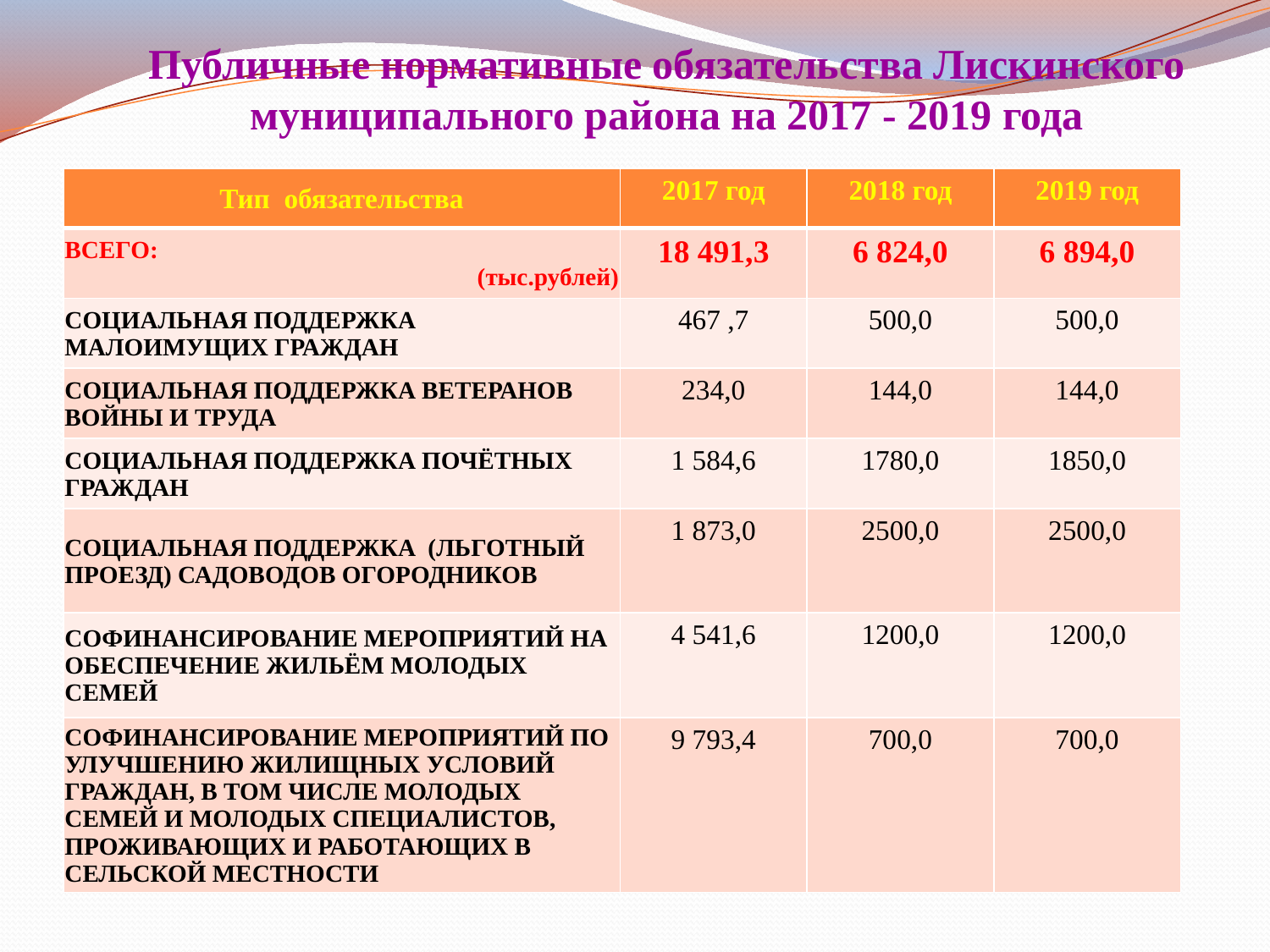

# Публичные нормативные обязательства Лискинского муниципального района на 2017 - 2019 года
| Тип обязательства | 2017 год | 2018 год | 2019 год |
| --- | --- | --- | --- |
| ВСЕГО: (тыс.рублей) | 18 491,3 | 6 824,0 | 6 894,0 |
| СОЦИАЛЬНАЯ ПОДДЕРЖКА МАЛОИМУЩИХ ГРАЖДАН | 467 ,7 | 500,0 | 500,0 |
| СОЦИАЛЬНАЯ ПОДДЕРЖКА ВЕТЕРАНОВ ВОЙНЫ И ТРУДА | 234,0 | 144,0 | 144,0 |
| СОЦИАЛЬНАЯ ПОДДЕРЖКА ПОЧЁТНЫХ ГРАЖДАН | 1 584,6 | 1780,0 | 1850,0 |
| СОЦИАЛЬНАЯ ПОДДЕРЖКА (ЛЬГОТНЫЙ ПРОЕЗД) САДОВОДОВ ОГОРОДНИКОВ | 1 873,0 | 2500,0 | 2500,0 |
| СОФИНАНСИРОВАНИЕ МЕРОПРИЯТИЙ НА ОБЕСПЕЧЕНИЕ ЖИЛЬЁМ МОЛОДЫХ СЕМЕЙ | 4 541,6 | 1200,0 | 1200,0 |
| СОФИНАНСИРОВАНИЕ МЕРОПРИЯТИЙ ПО УЛУЧШЕНИЮ ЖИЛИЩНЫХ УСЛОВИЙ ГРАЖДАН, В ТОМ ЧИСЛЕ МОЛОДЫХ СЕМЕЙ И МОЛОДЫХ СПЕЦИАЛИСТОВ, ПРОЖИВАЮЩИХ И РАБОТАЮЩИХ В СЕЛЬСКОЙ МЕСТНОСТИ | 9 793,4 | 700,0 | 700,0 |